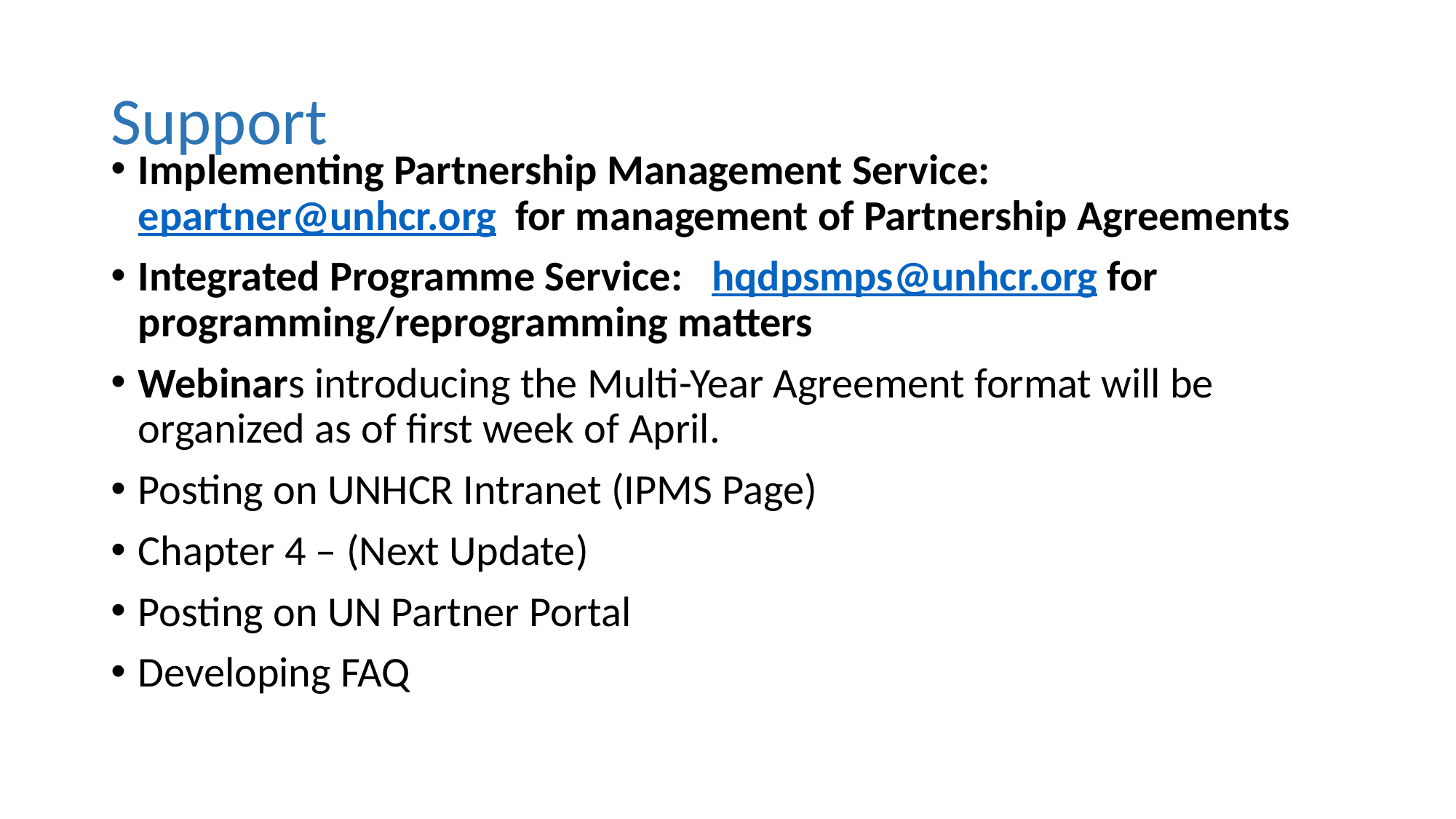

# Support
Implementing Partnership Management Service: epartner@unhcr.org  for management of Partnership Agreements
Integrated Programme Service:   hqdpsmps@unhcr.org for programming/reprogramming matters
Webinars introducing the Multi-Year Agreement format will be organized as of first week of April.
Posting on UNHCR Intranet (IPMS Page)
Chapter 4 – (Next Update)
Posting on UN Partner Portal
Developing FAQ